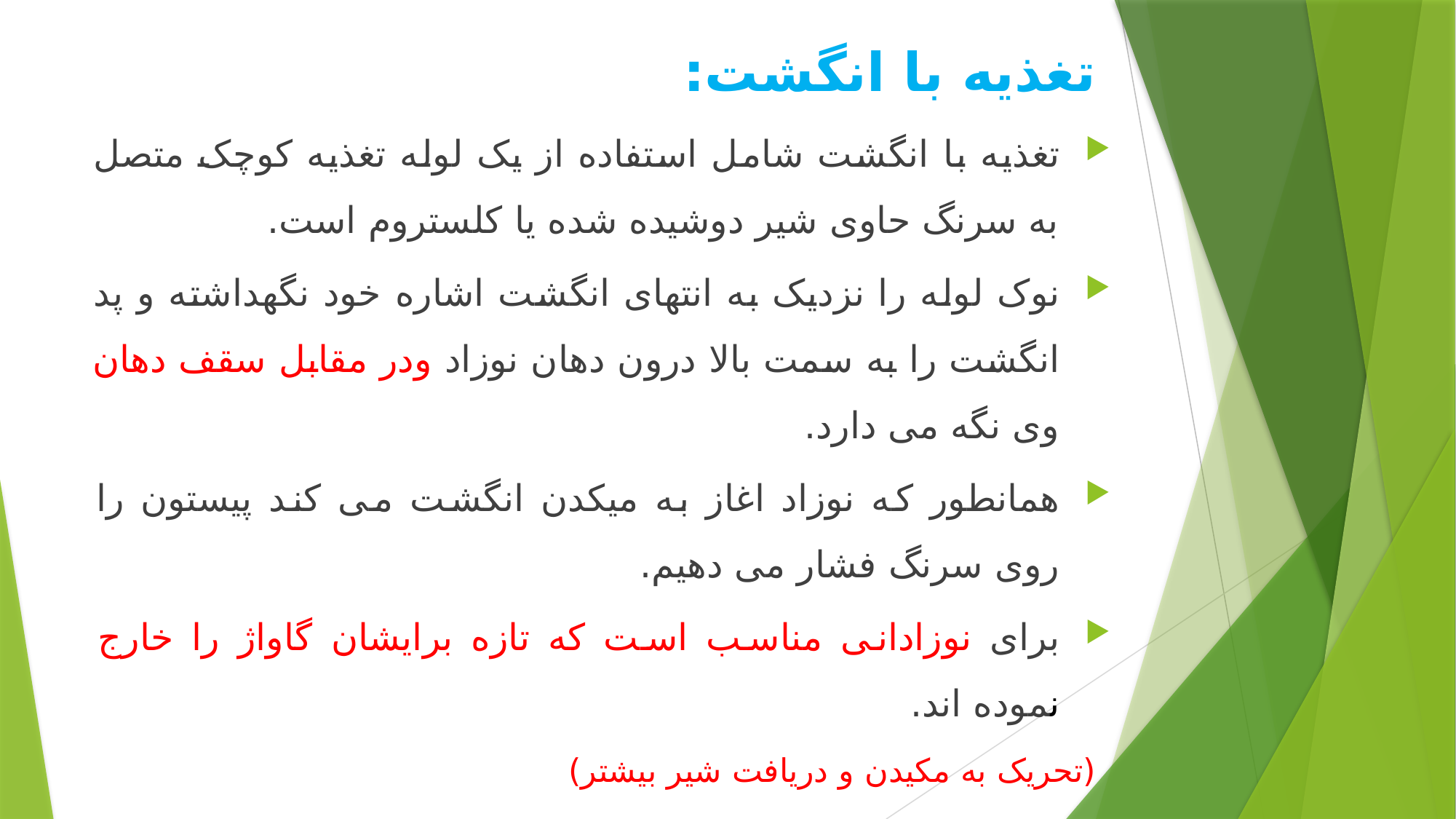

تغذیه با انگشت:
تغذیه با انگشت شامل استفاده از یک لوله تغذیه کوچک متصل به سرنگ حاوی شیر دوشیده شده یا کلستروم است.
نوک لوله را نزدیک به انتهای انگشت اشاره خود نگهداشته و پد انگشت را به سمت بالا درون دهان نوزاد ودر مقابل سقف دهان وی نگه می دارد.
همانطور که نوزاد اغاز به میکدن انگشت می کند پیستون را روی سرنگ فشار می دهیم.
برای نوزادانی مناسب است که تازه برایشان گاواژ را خارج نموده اند.
(تحریک به مکیدن و دریافت شیر بیشتر)